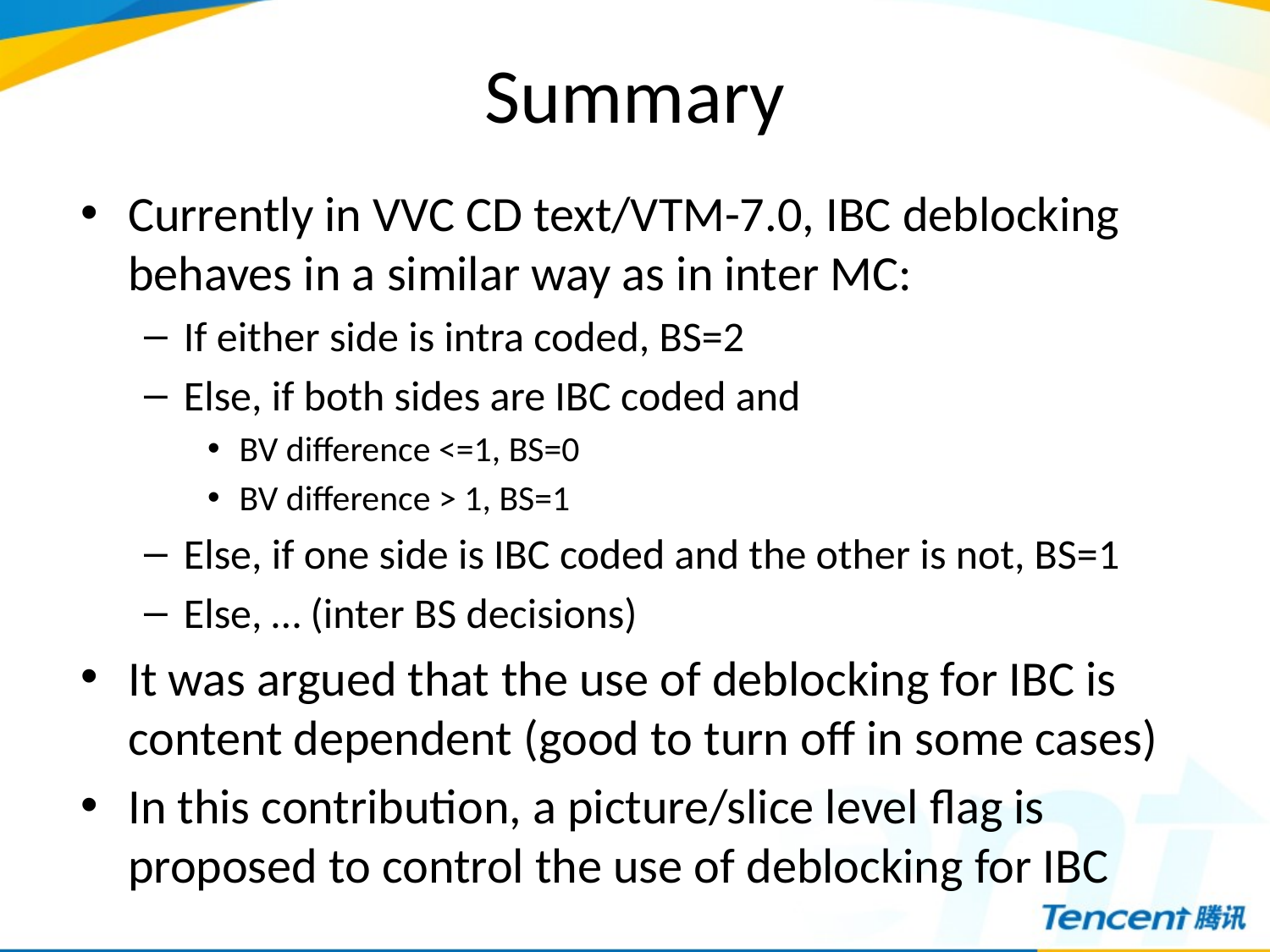

# Summary
Currently in VVC CD text/VTM-7.0, IBC deblocking behaves in a similar way as in inter MC:
If either side is intra coded, BS=2
Else, if both sides are IBC coded and
BV difference <=1, BS=0
BV difference > 1, BS=1
Else, if one side is IBC coded and the other is not, BS=1
Else, … (inter BS decisions)
It was argued that the use of deblocking for IBC is content dependent (good to turn off in some cases)
In this contribution, a picture/slice level flag is proposed to control the use of deblocking for IBC